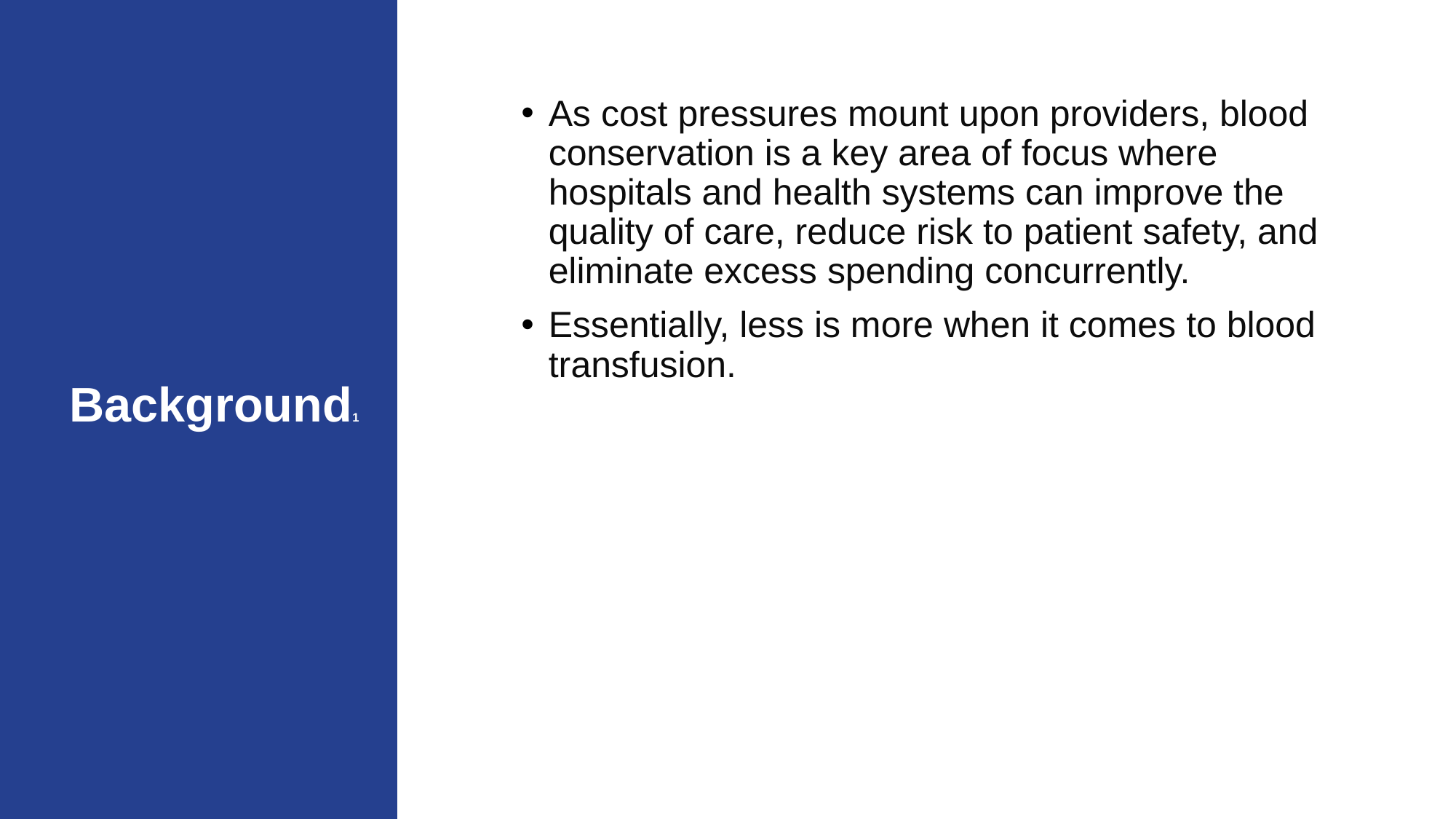

As cost pressures mount upon providers, blood conservation is a key area of focus where hospitals and health systems can improve the quality of care, reduce risk to patient safety, and eliminate excess spending concurrently.
Essentially, less is more when it comes to blood transfusion.
# Background1